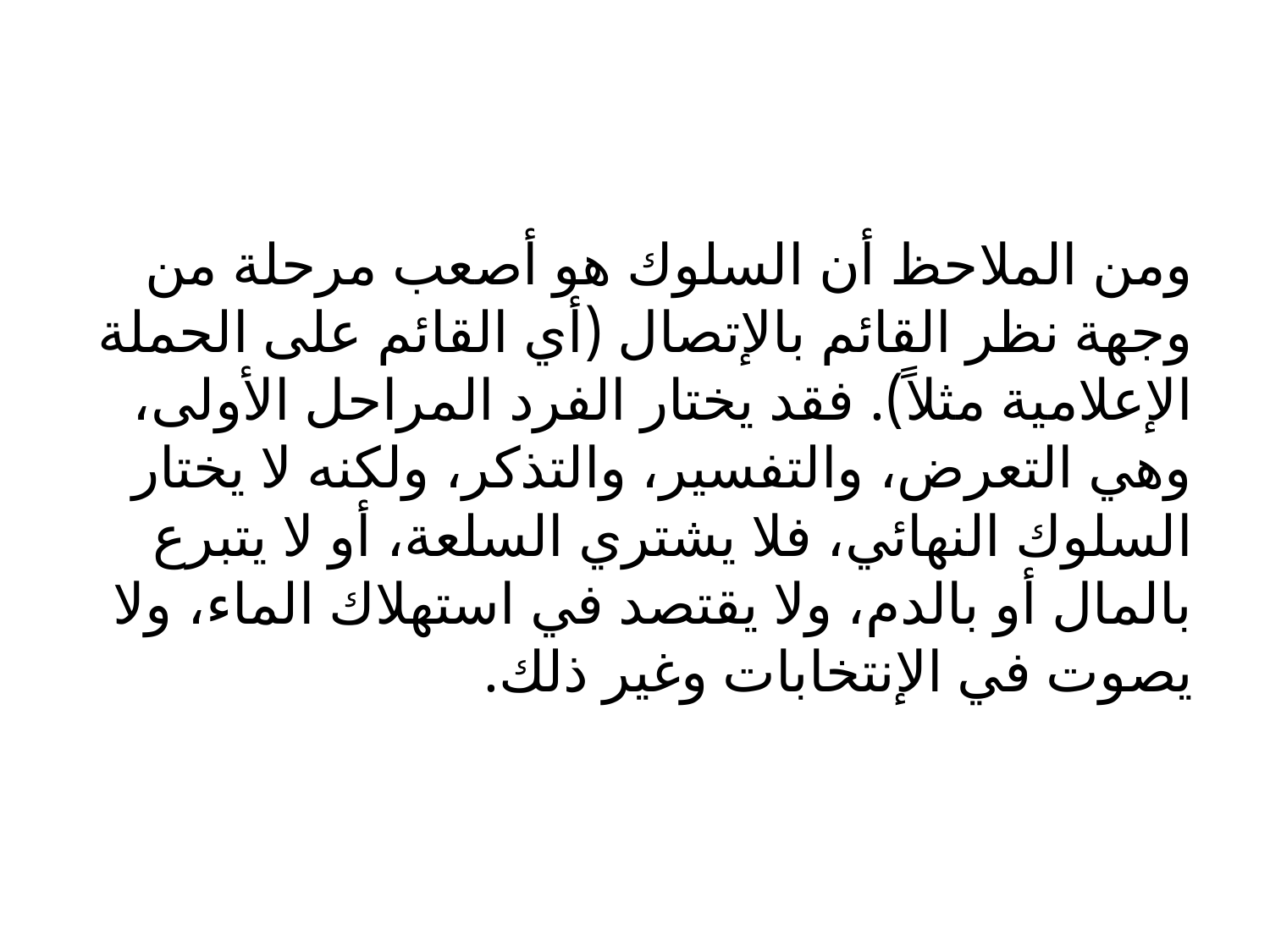

#
ومن الملاحظ أن السلوك هو أصعب مرحلة من وجهة نظر القائم بالإتصال (أي القائم على الحملة الإعلامية مثلاً). فقد يختار الفرد المراحل الأولى، وهي التعرض، والتفسير، والتذكر، ولكنه لا يختار السلوك النهائي، فلا يشتري السلعة، أو لا يتبرع بالمال أو بالدم، ولا يقتصد في استهلاك الماء، ولا يصوت في الإنتخابات وغير ذلك.